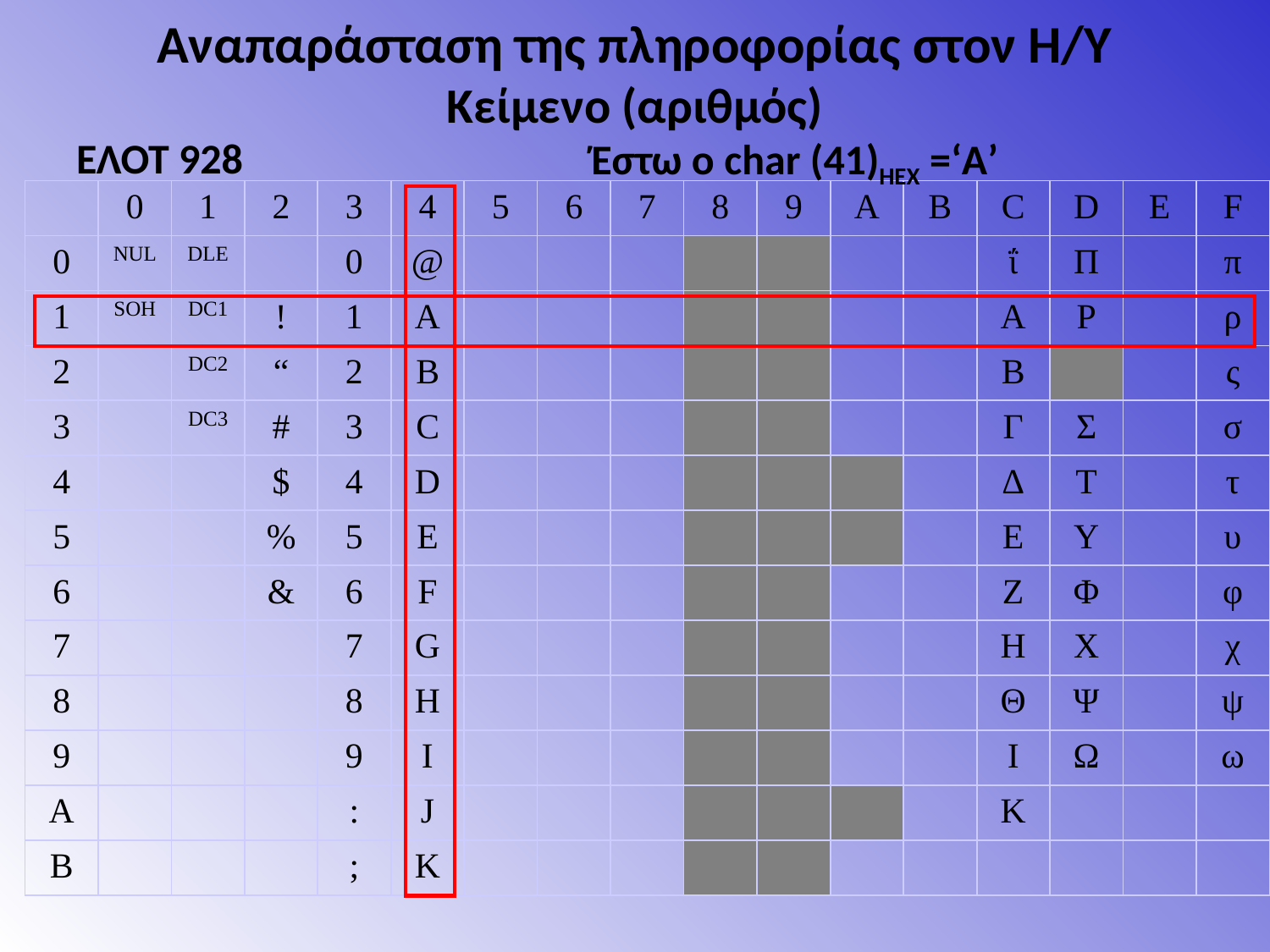

Αναπαράσταση της πληροφορίας στον Η/Υ
Κείμενο (αριθμός)
Έστω ο char (41)HEX =‘Α’
ΕΛΟΤ 928
|  | 0 | 1 | 2 | 3 | 4 | 5 | 6 | 7 | 8 | 9 | A | B | C | D | E | F |
| --- | --- | --- | --- | --- | --- | --- | --- | --- | --- | --- | --- | --- | --- | --- | --- | --- |
| 0 | NUL | DLE |  | 0 | @ |  |  |  |  |  |  |  | ΐ | Π |  | π |
| 1 | SOH | DC1 | ! | 1 | A |  |  |  |  |  |  |  | Α | Ρ |  | ρ |
| 2 |  | DC2 | “ | 2 | B |  |  |  |  |  |  |  | Β |  |  | ς |
| 3 |  | DC3 | # | 3 | C |  |  |  |  |  |  |  | Γ | Σ |  | σ |
| 4 |  |  | $ | 4 | D |  |  |  |  |  |  |  | Δ | Τ |  | τ |
| 5 |  |  | % | 5 | E |  |  |  |  |  |  |  | Ε | Υ |  | υ |
| 6 |  |  | & | 6 | F |  |  |  |  |  |  |  | Ζ | Φ |  | φ |
| 7 |  |  |  | 7 | G |  |  |  |  |  |  |  | Η | Χ |  | χ |
| 8 |  |  |  | 8 | H |  |  |  |  |  |  |  | Θ | Ψ |  | ψ |
| 9 |  |  |  | 9 | I |  |  |  |  |  |  |  | Ι | Ω |  | ω |
| A |  |  |  | : | J |  |  |  |  |  |  |  | Κ |  |  |  |
| B |  |  |  | ; | K |  |  |  |  |  |  |  |  |  |  |  |